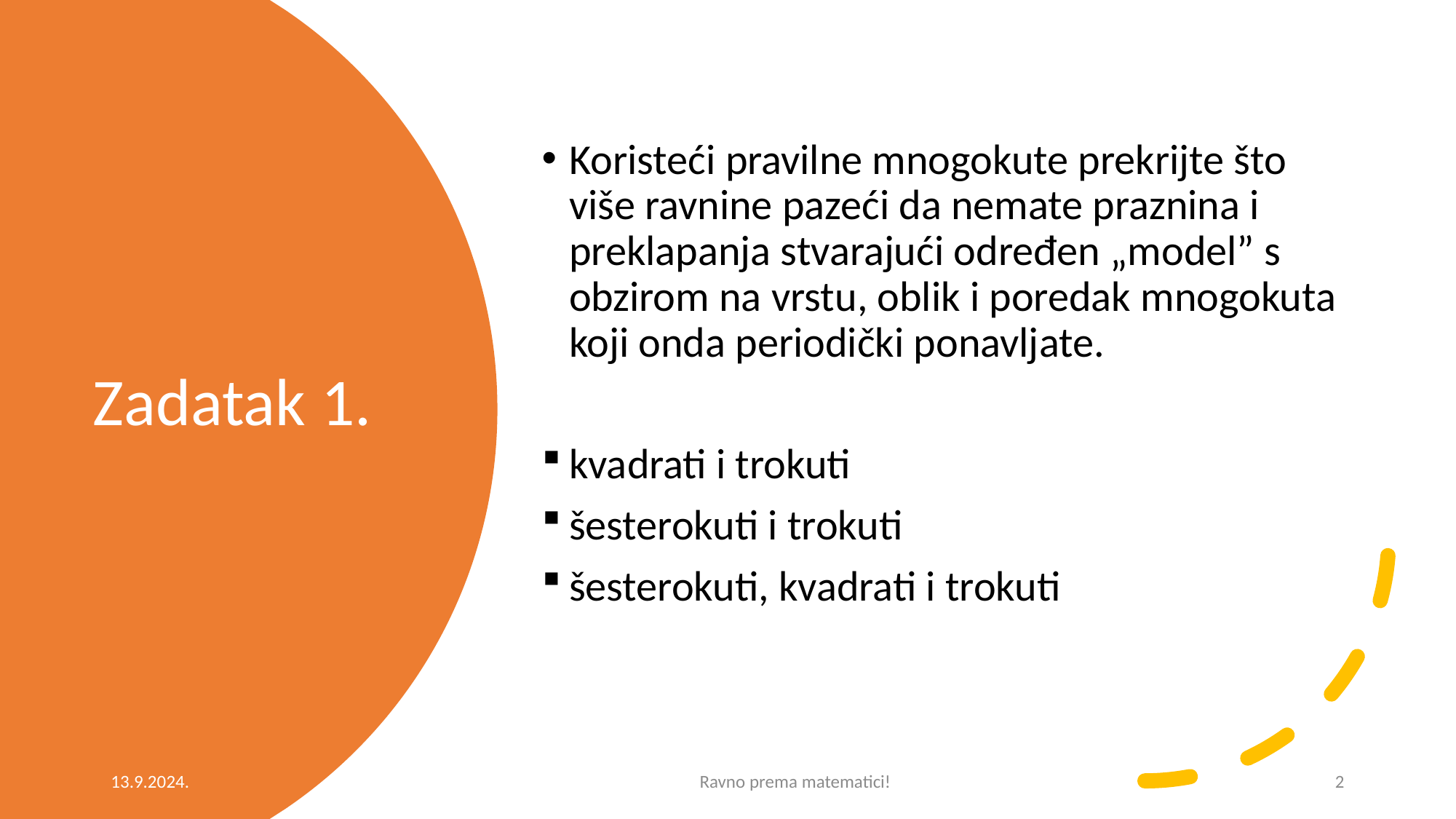

Koristeći pravilne mnogokute prekrijte što više ravnine pazeći da nemate praznina i preklapanja stvarajući određen „model” s obzirom na vrstu, oblik i poredak mnogokuta koji onda periodički ponavljate.

kvadrati i trokuti
šesterokuti i trokuti
šesterokuti, kvadrati i trokuti

# Zadatak 1.

13.9.2024.
Ravno prema matematici!
2